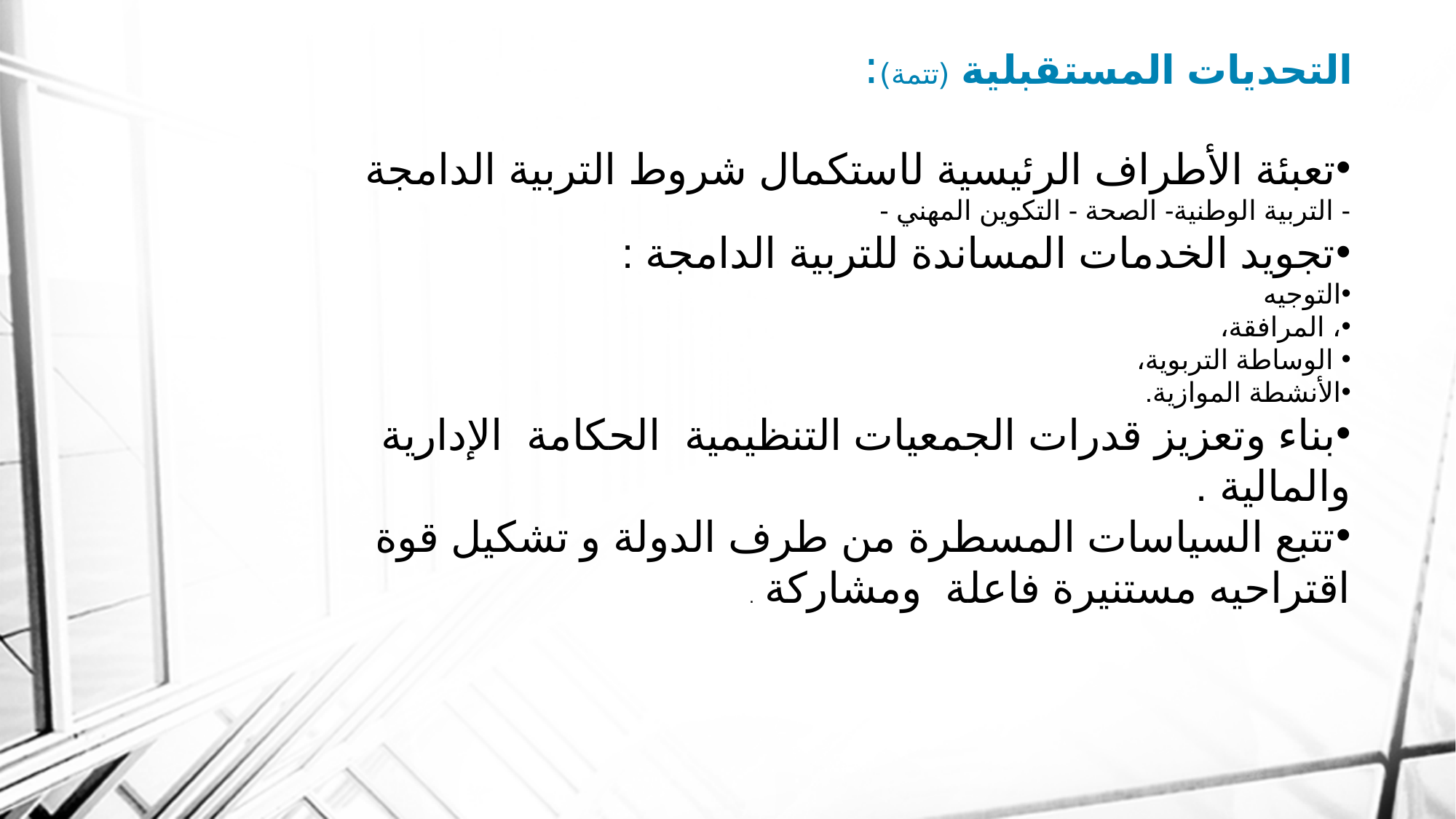

# التحديات المستقبلية (تتمة):
تعبئة الأطراف الرئيسية لاستكمال شروط التربية الدامجة - التربية الوطنية- الصحة - التكوين المهني -
تجويد الخدمات المساندة للتربية الدامجة :
التوجيه
، المرافقة،
 الوساطة التربوية،
الأنشطة الموازية.
بناء وتعزيز قدرات الجمعيات التنظيمية  الحكامة  الإدارية والمالية .
تتبع السياسات المسطرة من طرف الدولة و تشكيل قوة اقتراحيه مستنيرة فاعلة  ومشاركة  .